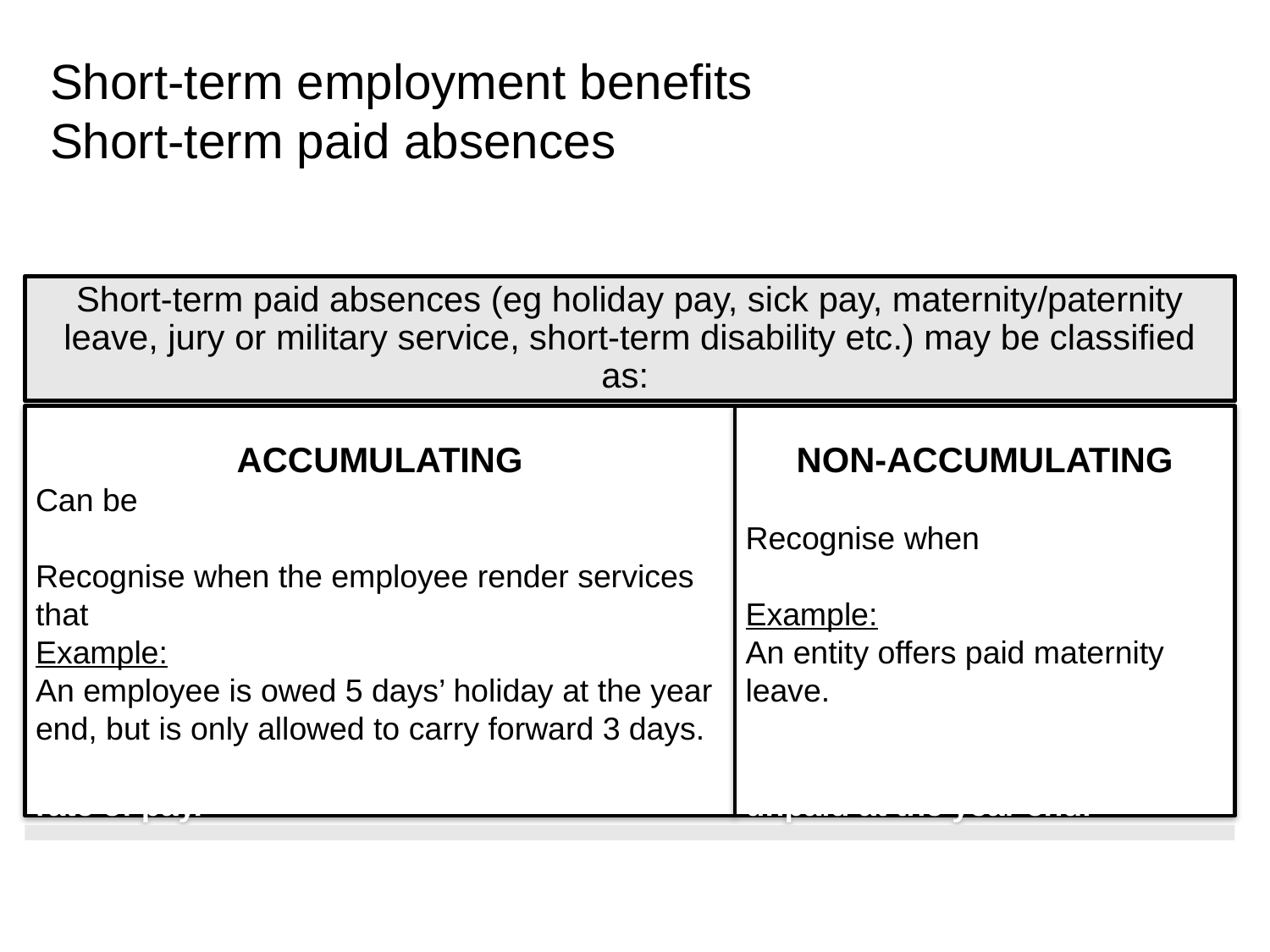

# Short-term employment benefits Short-term paid absences
Short-term paid absences (eg holiday pay, sick pay, maternity/paternity leave, jury or military service, short-term disability etc.) may be classified as:
accumulating
Can be carried forward and used in the future.
Recognise when the employee render services that increase their entitlement
Example:
An employee is owed 5 days’ holiday at the year end, but is only allowed to carry forward 3 days.
Accrue 3 days’ holiday at the average daily rate of pay.
non-accumulating
Can't be carried forward.
Recognise when the absence occurs
Example:
An entity offers paid maternity leave.
Accrue for paid leave where absence has occurred that is unpaid at the year end.